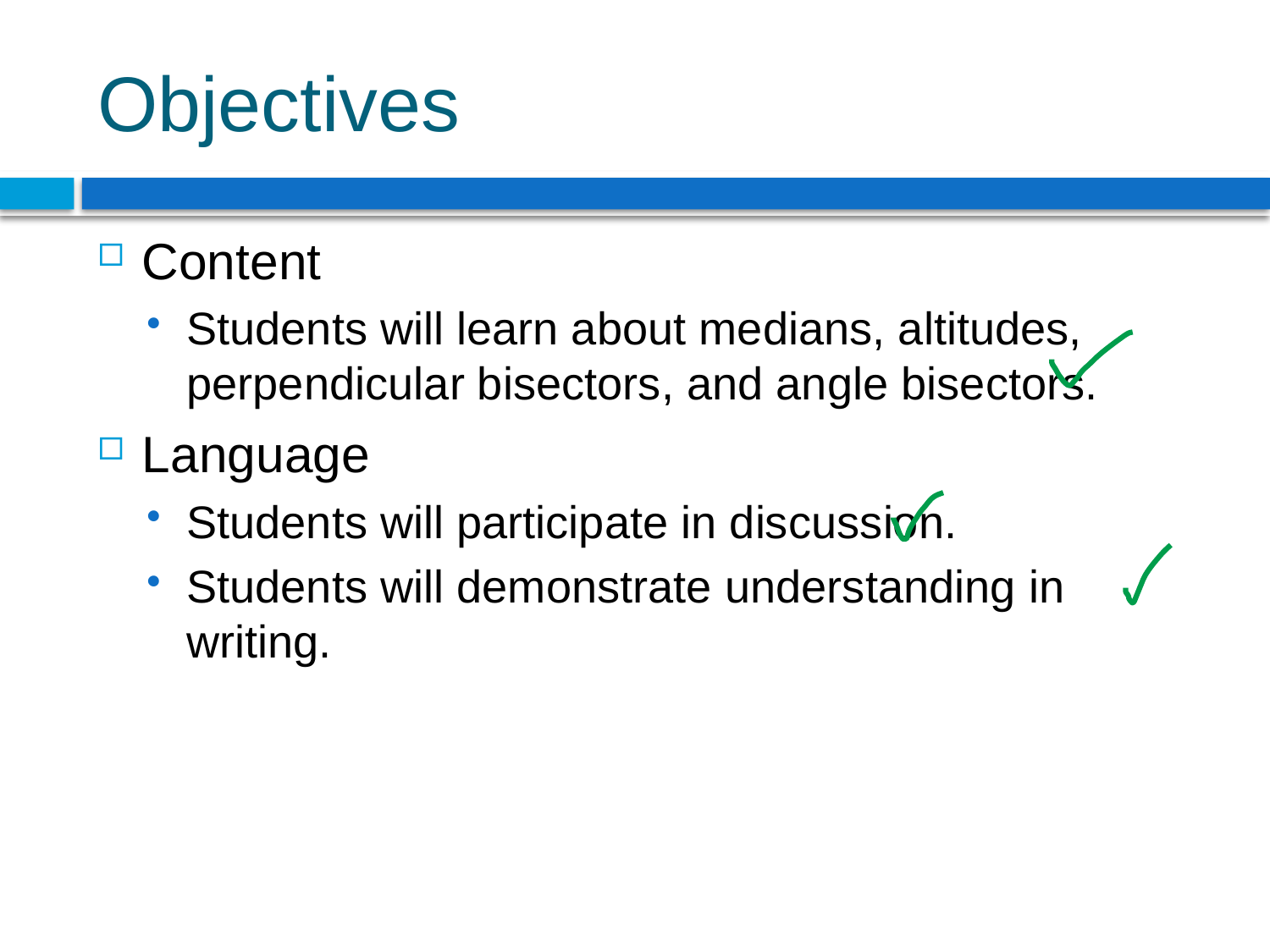

# Objectives
Content
Students will learn about medians, altitudes, perpendicular bisectors, and angle bisectors.
Language
Students will participate in discussion.
Students will demonstrate understanding in writing.